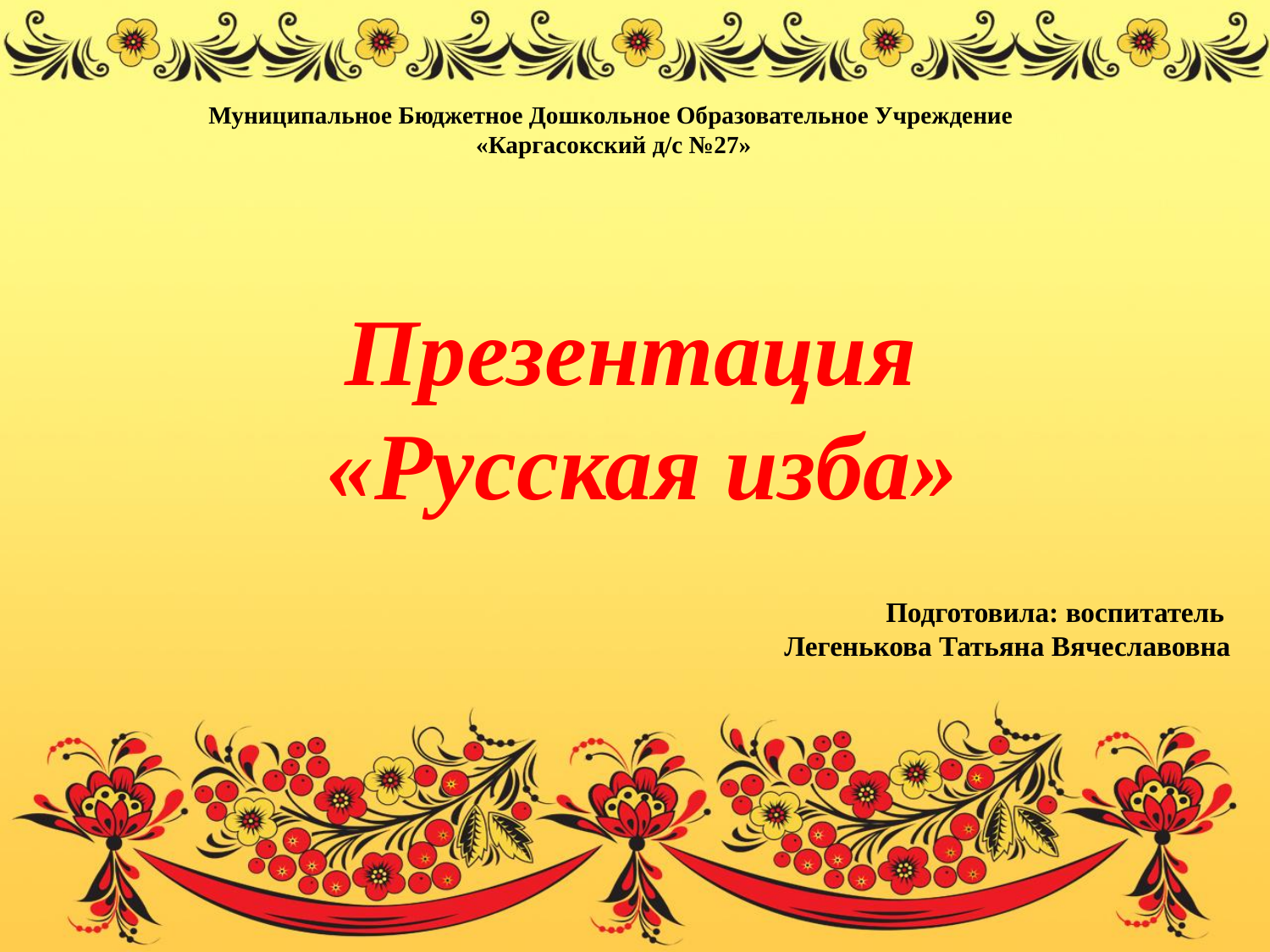

#

 Муниципальное Бюджетное Дошкольное Образовательное Учреждение
«Каргасокский д/с №27»

Презентация
«Русская изба»

Подготовила: воспитатель
Легенькова Татьяна Вячеславовна